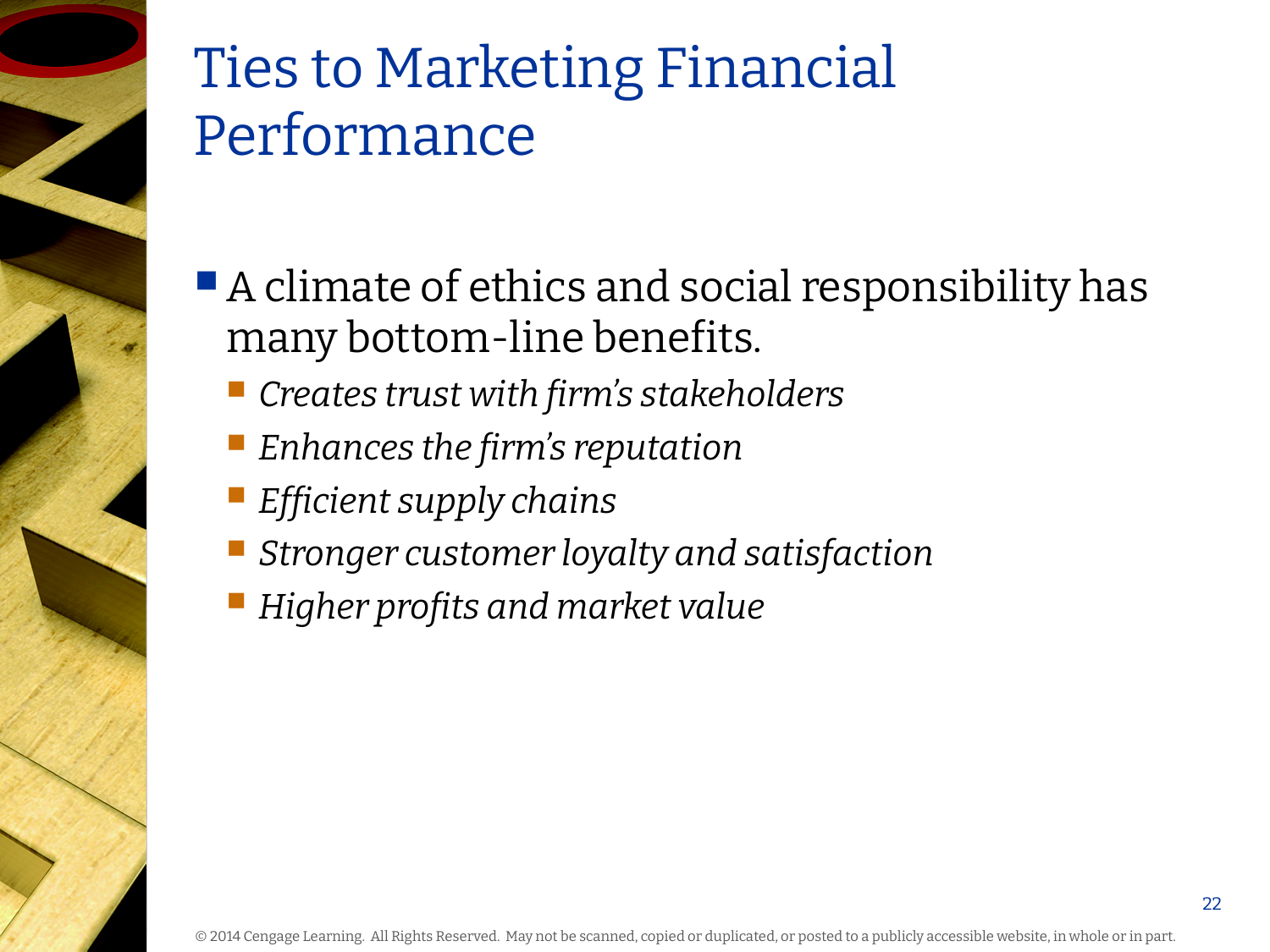

# Ties to Marketing Financial Performance

A climate of ethics and social responsibility has many bottom-line benefits.
Creates trust with firm’s stakeholders
Enhances the firm’s reputation
Efficient supply chains
Stronger customer loyalty and satisfaction
Higher profits and market value

22